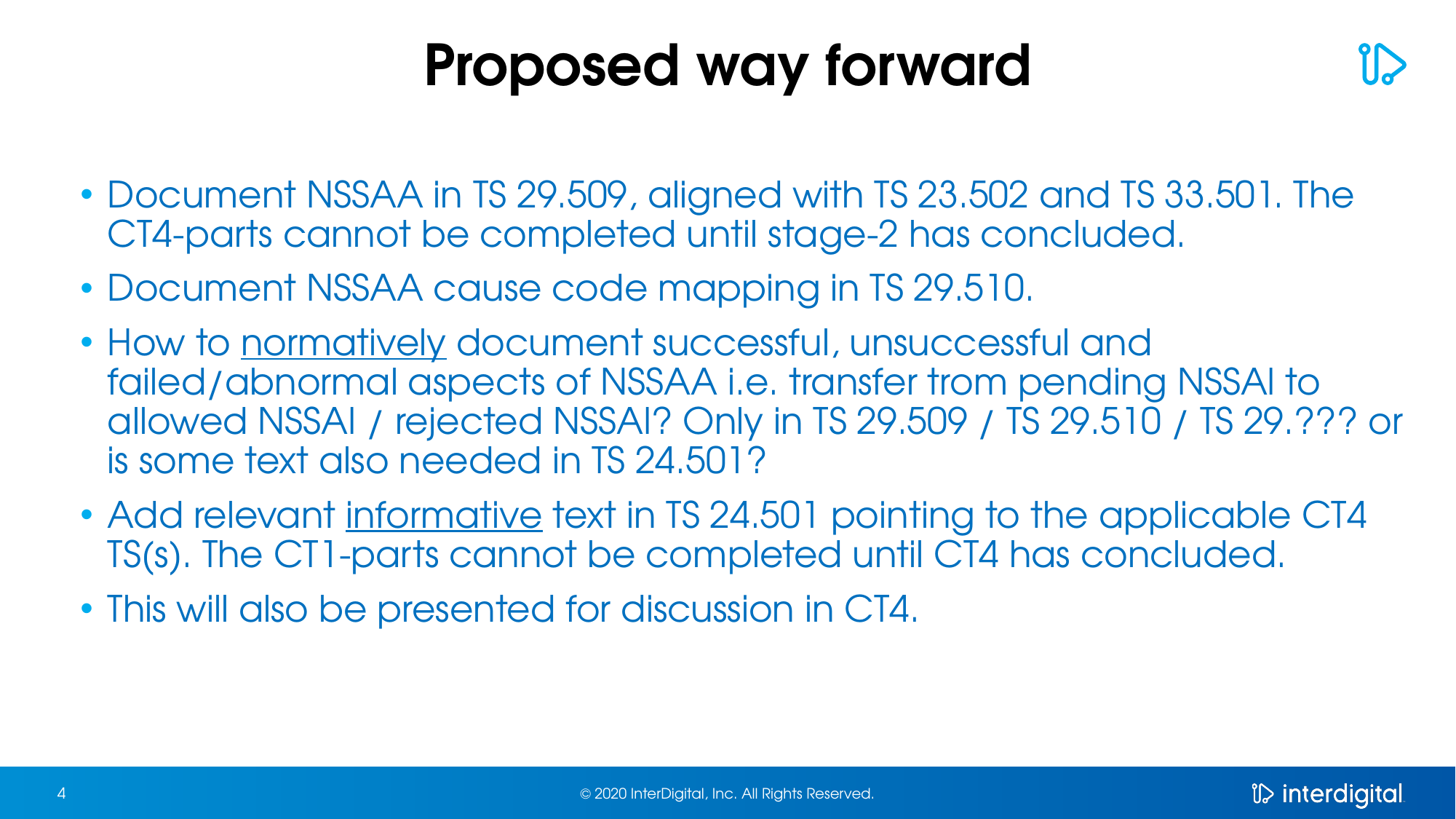

# Proposed way forward
Document NSSAA in TS 29.509, aligned with TS 23.502 and TS 33.501. The CT4-parts cannot be completed until stage-2 has concluded.
Document NSSAA cause code mapping in TS 29.510.
How to normatively document successful, unsuccessful and failed/abnormal aspects of NSSAA i.e. transfer trom pending NSSAI to allowed NSSAI / rejected NSSAI? Only in TS 29.509 / TS 29.510 / TS 29.??? or is some text also needed in TS 24.501?
Add relevant informative text in TS 24.501 pointing to the applicable CT4 TS(s). The CT1-parts cannot be completed until CT4 has concluded.
This will also be presented for discussion in CT4.

4
© 2020 InterDigital, Inc. All Rights Reserved.